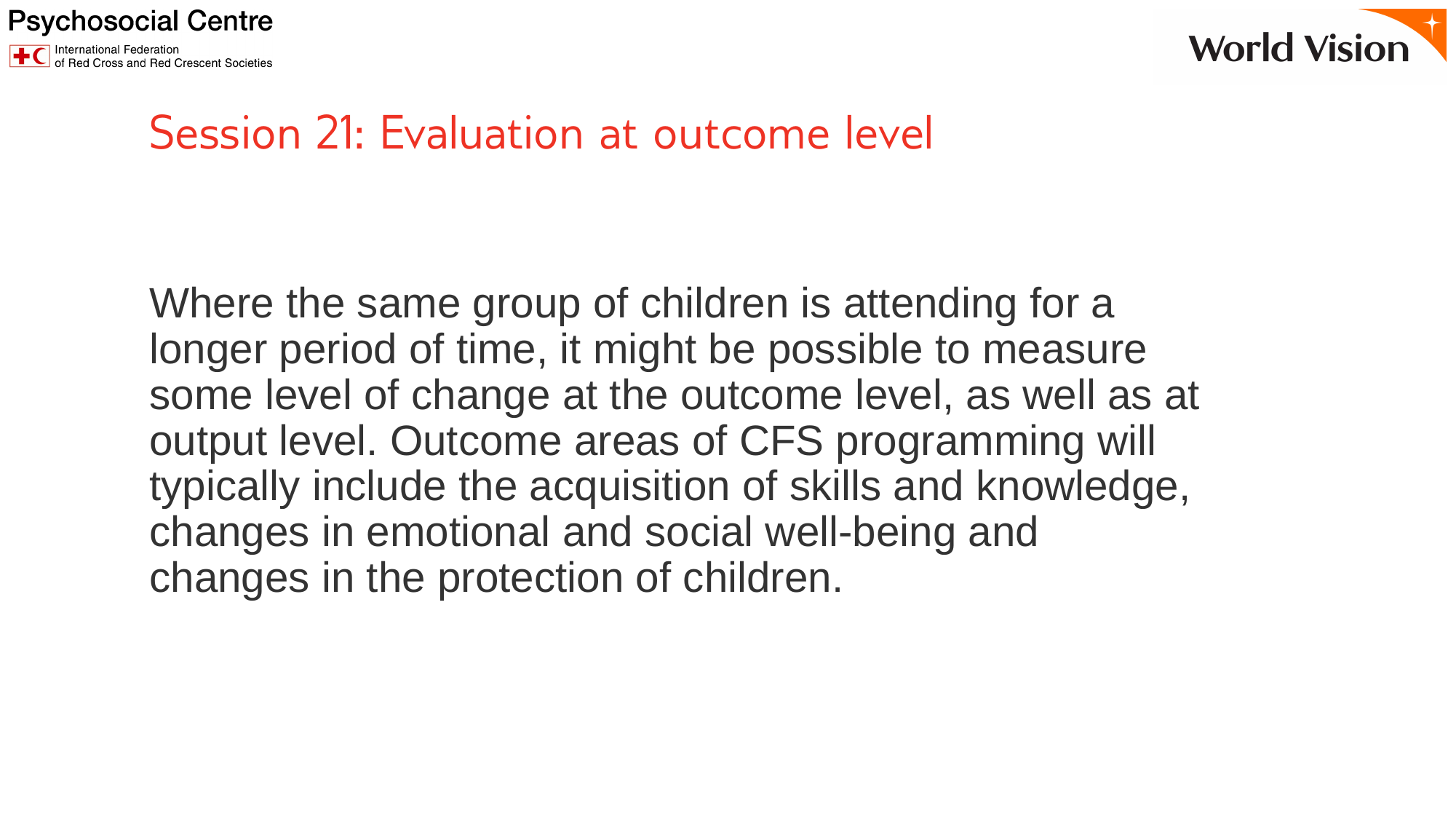

# Session 21: Evaluation at outcome level

Where the same group of children is attending for a longer period of time, it might be possible to measure some level of change at the outcome level, as well as at output level. Outcome areas of CFS programming will typically include the acquisition of skills and knowledge, changes in emotional and social well-being and changes in the protection of children.